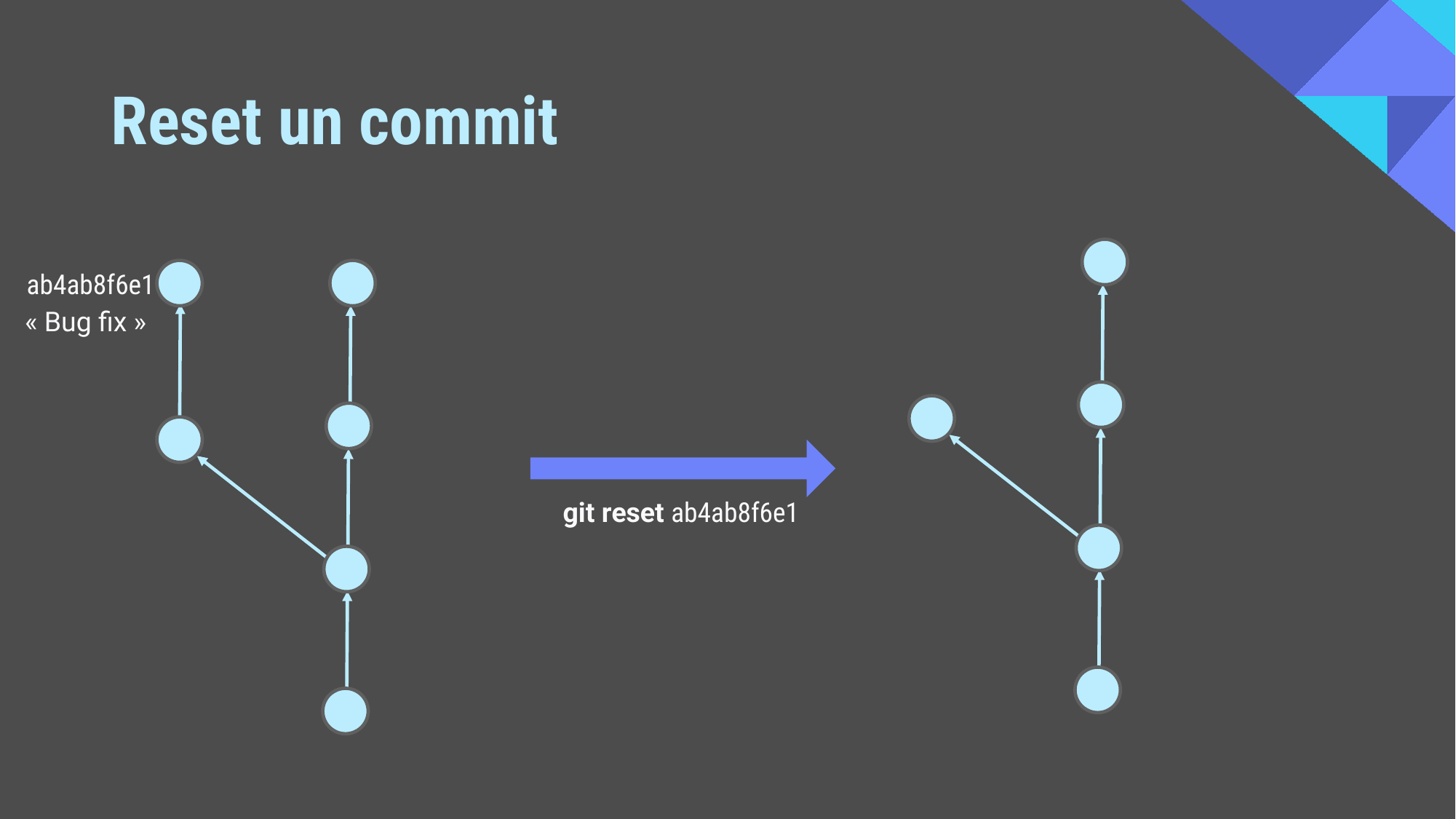

# Reset un commit

ab4ab8f6e1
« Bug fix »

git reset ab4ab8f6e1